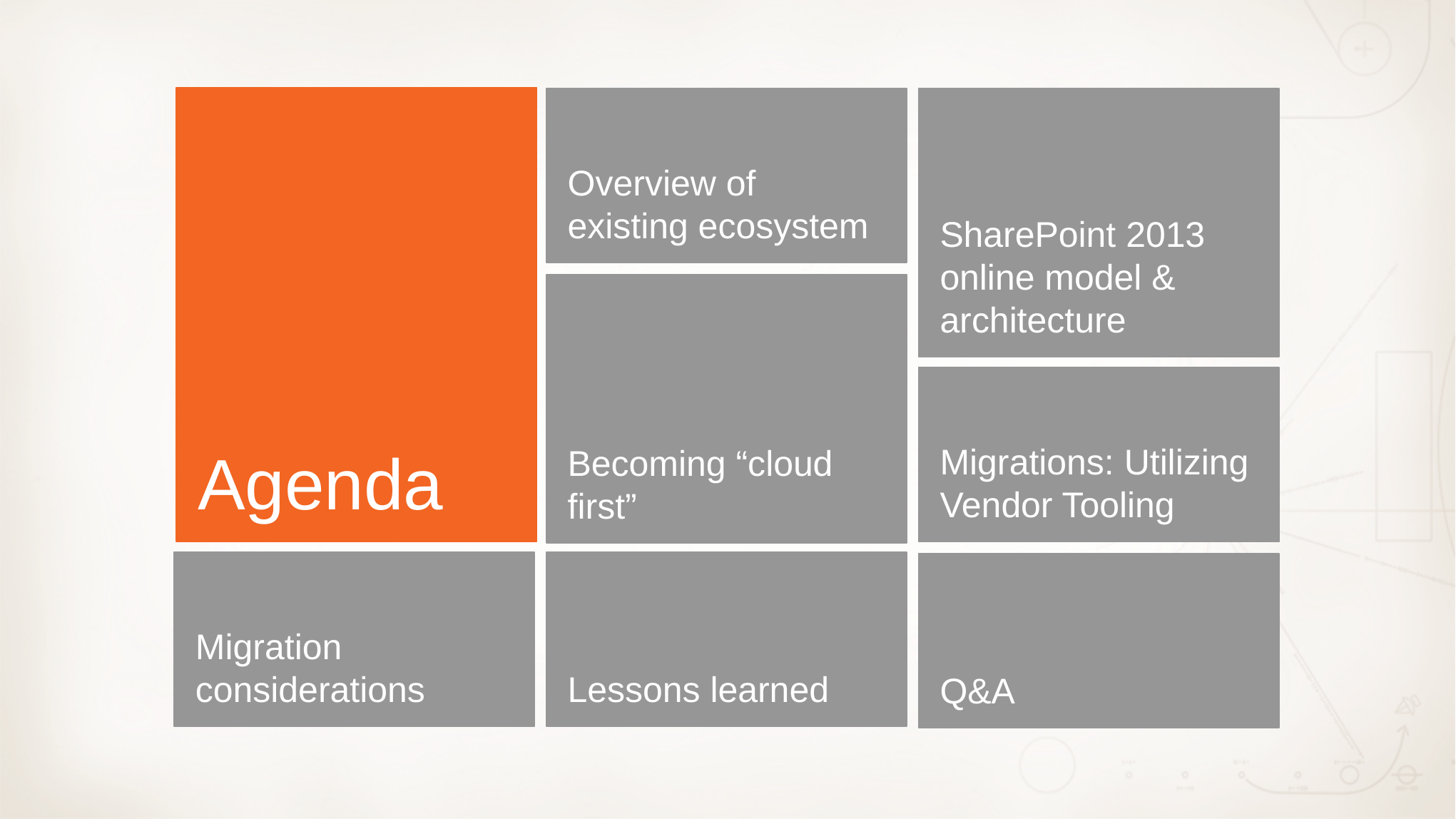

Agenda
Overview of existing ecosystem
SharePoint 2013 online model & architecture
Becoming “cloud first”
Migrations: Utilizing Vendor Tooling
Migration considerations
Lessons learned
Q&A